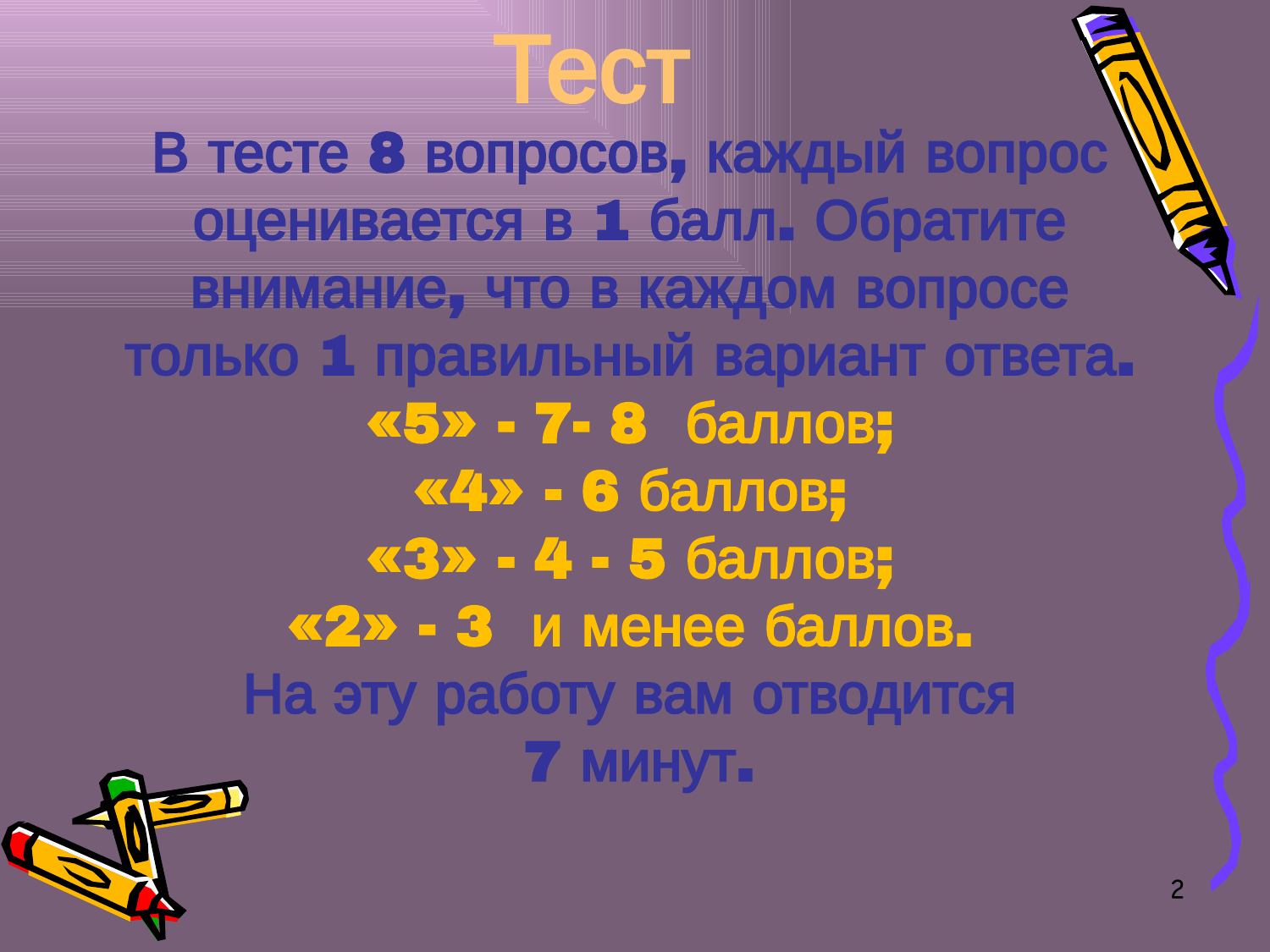

Тест
В тесте 8 вопросов, каждый вопрос оценивается в 1 балл. Обратите внимание, что в каждом вопросе только 1 правильный вариант ответа.
«5» - 7- 8  баллов;
«4» - 6 баллов;
«3» - 4 - 5 баллов;
«2» - 3  и менее баллов.
На эту работу вам отводится
 7 минут.

2